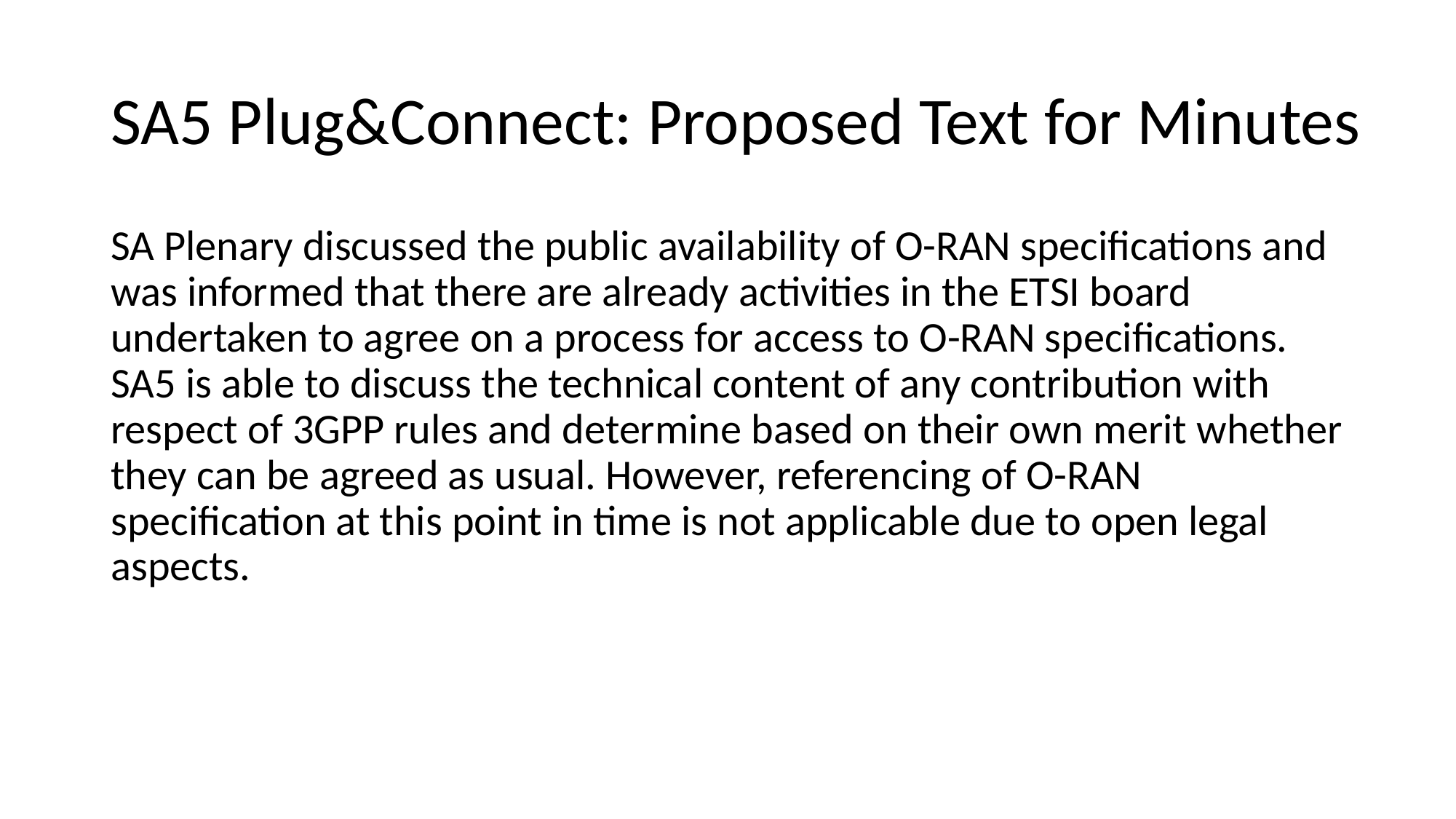

# SA5 Plug&Connect: Proposed Text for Minutes
SA Plenary discussed the public availability of O-RAN specifications and was informed that there are already activities in the ETSI board undertaken to agree on a process for access to O-RAN specifications. SA5 is able to discuss the technical content of any contribution with respect of 3GPP rules and determine based on their own merit whether they can be agreed as usual. However, referencing of O-RAN specification at this point in time is not applicable due to open legal aspects.